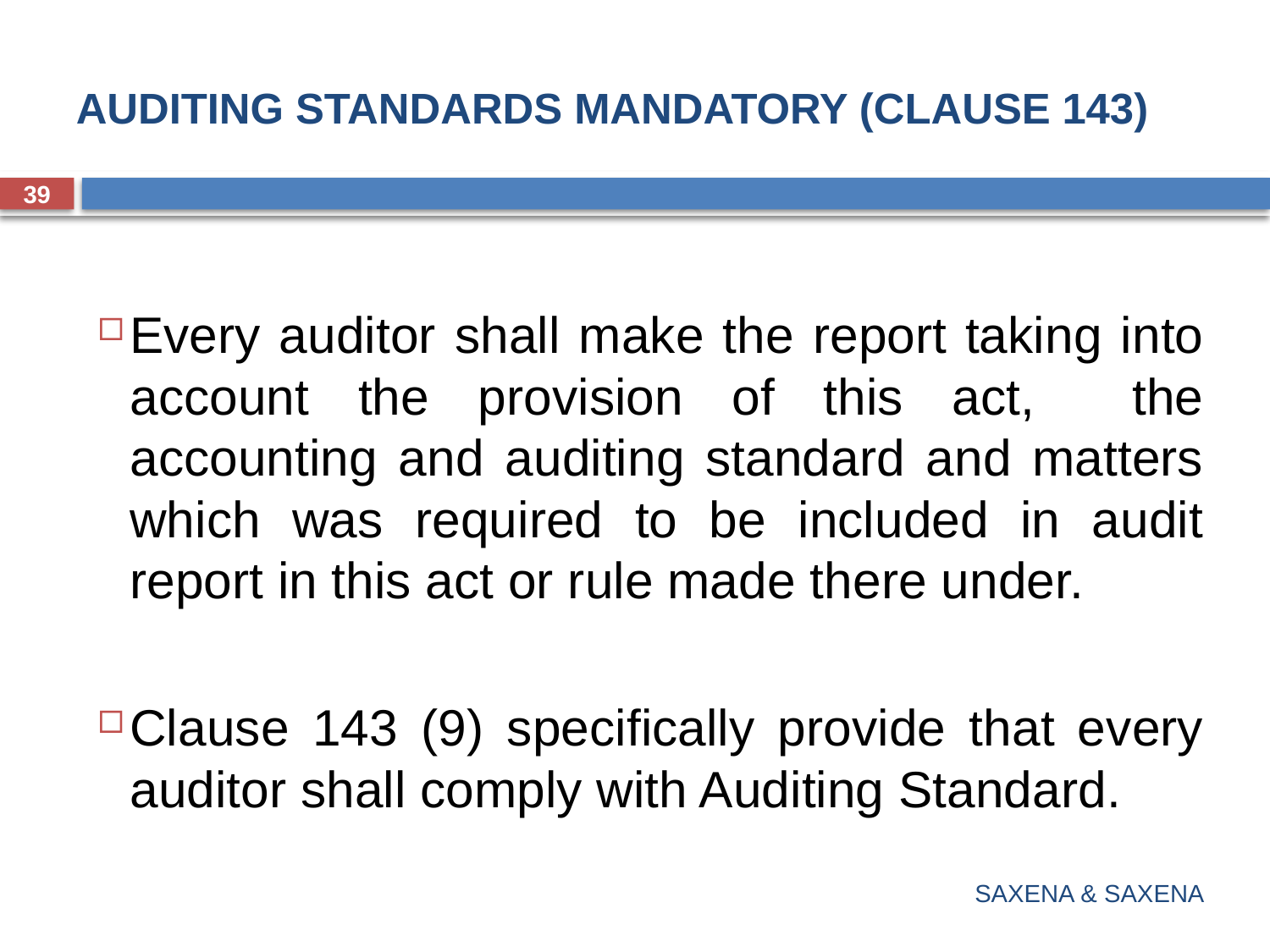

# AUDITING STANDARDS MANDATORY (CLAUSE 143)
39
Every auditor shall make the report taking into account the provision of this act,  the accounting and auditing standard and matters which was required to be included in audit report in this act or rule made there under.

Clause 143 (9) specifically provide that every auditor shall comply with Auditing Standard.

SAXENA & SAXENA